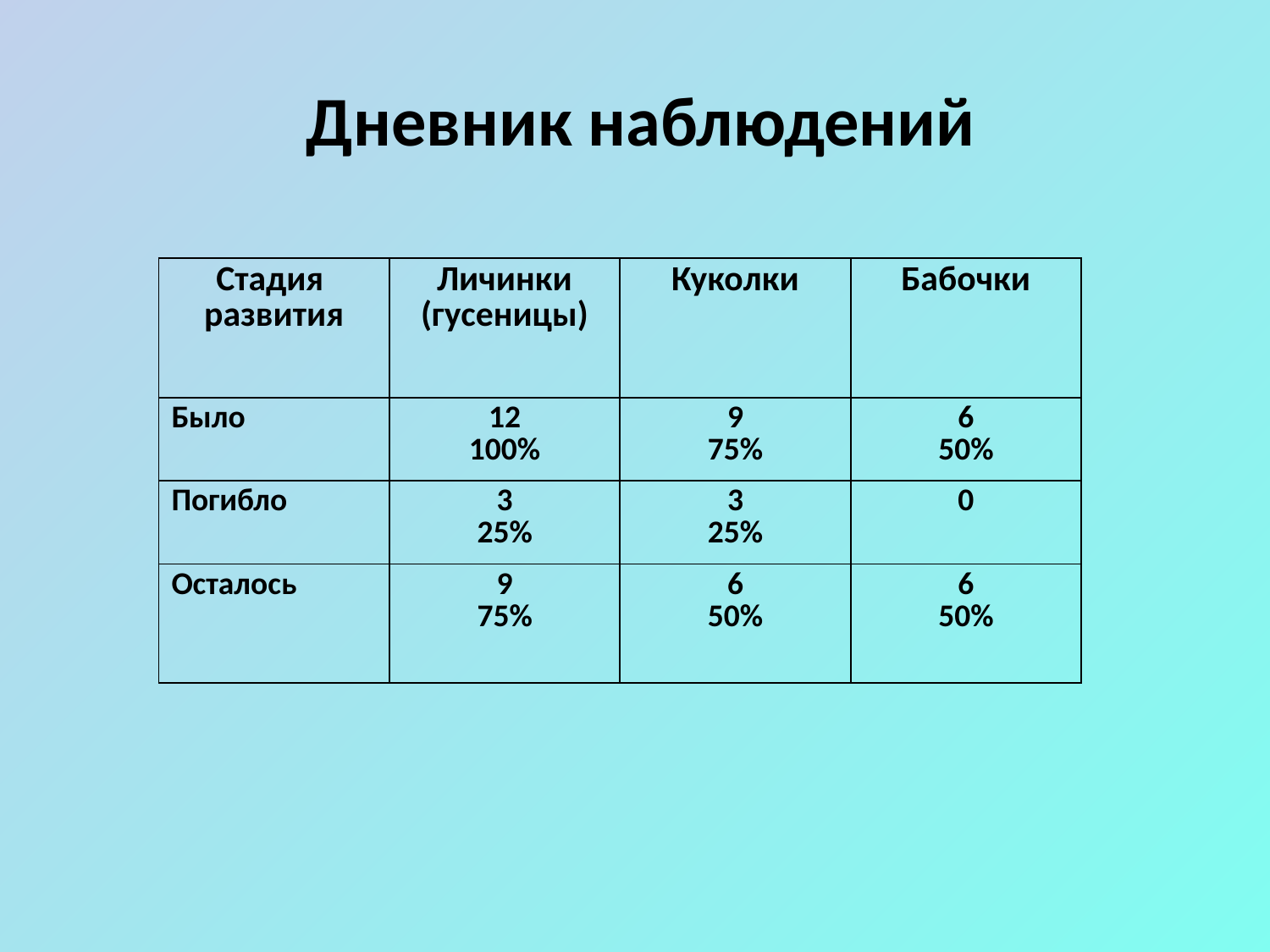

# Дневник наблюдений
| Стадия развития | Личинки (гусеницы) | Куколки | Бабочки |
| --- | --- | --- | --- |
| Было | 12 100% | 9 75% | 6 50% |
| Погибло | 3 25% | 3 25% | 0 |
| Осталось | 9 75% | 6 50% | 6 50% |